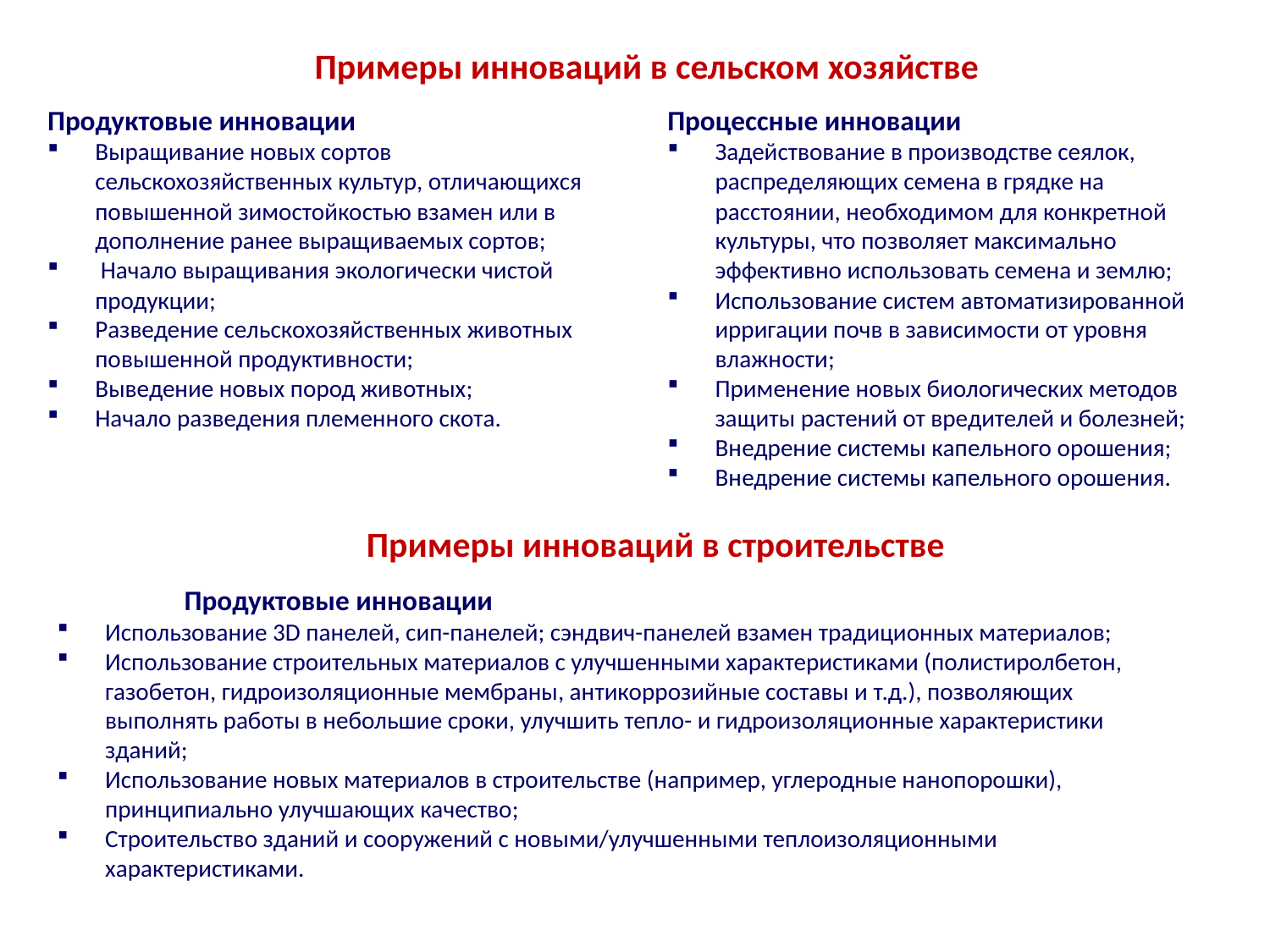

Примеры инноваций в сельском хозяйстве
Продуктовые инновации
Выращивание новых сортов сельскохозяйственных культур, отличающихся повышенной зимостойкостью взамен или в дополнение ранее выращиваемых сортов;
 Начало выращивания экологически чистой продукции;
Разведение сельскохозяйственных животных повышенной продуктивности;
Выведение новых пород животных;
Начало разведения племенного скота.

Процессные инновации
Задействование в производстве сеялок, распределяющих семена в грядке на расстоянии, необходимом для конкретной культуры, что позволяет максимально эффективно использовать семена и землю;
Использование систем автоматизированной ирригации почв в зависимости от уровня влажности;
Применение новых биологических методов защиты растений от вредителей и болезней;
Внедрение системы капельного орошения;
Внедрение системы капельного орошения.
# Примеры инноваций в строительстве
                    Продуктовые инновации
Использование 3D панелей, сип-панелей; сэндвич-панелей взамен традиционных материалов;
Использование строительных материалов с улучшенными характеристиками (полистиролбетон, газобетон, гидроизоляционные мембраны, антикоррозийные составы и т.д.), позволяющих выполнять работы в небольшие сроки, улучшить тепло- и гидроизоляционные характеристики зданий;
Использование новых материалов в строительстве (например, углеродные нанопорошки), принципиально улучшающих качество;
Строительство зданий и сооружений с новыми/улучшенными теплоизоляционными характеристиками.